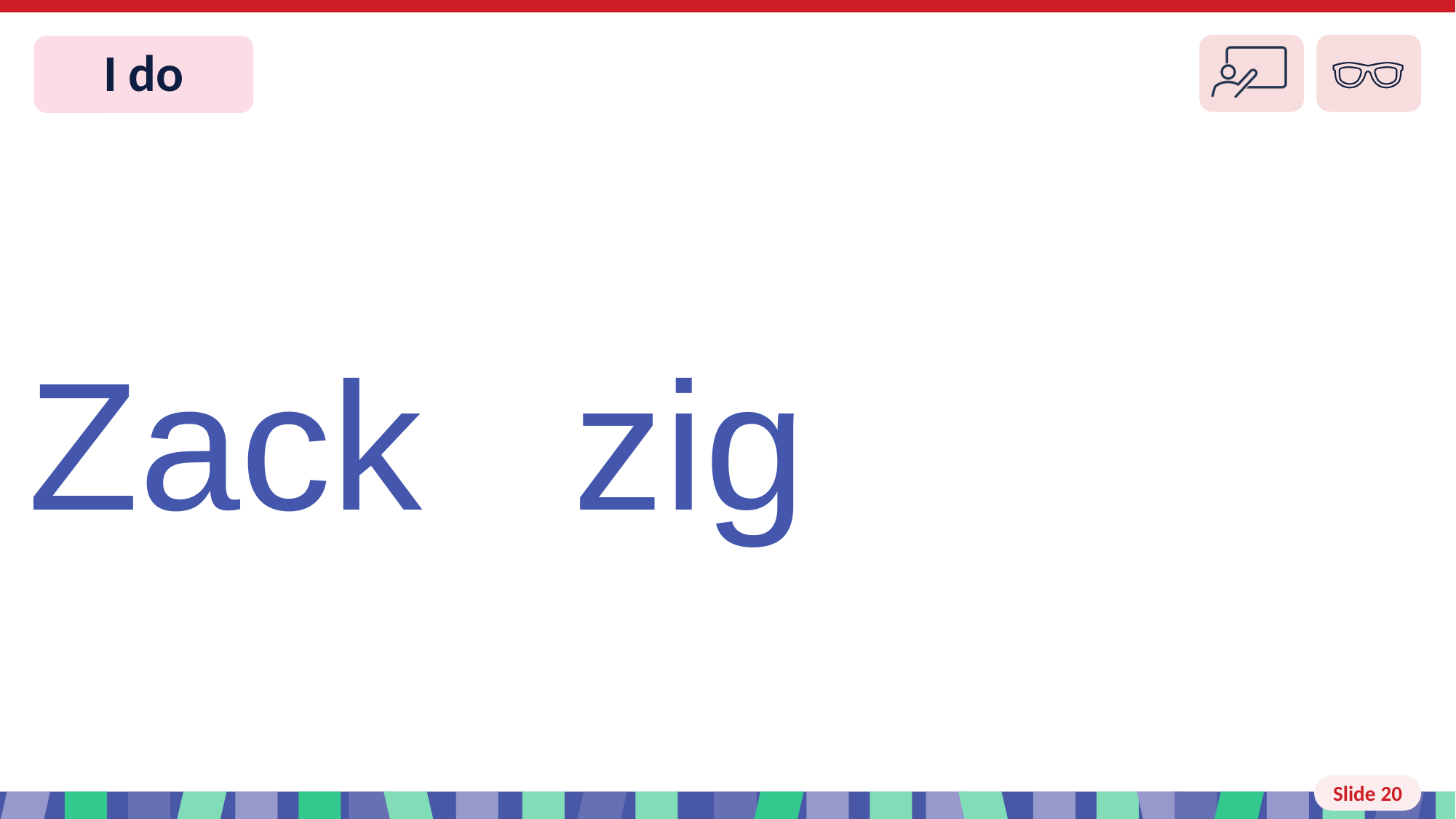

# Slide 20 I do
Zack   zig